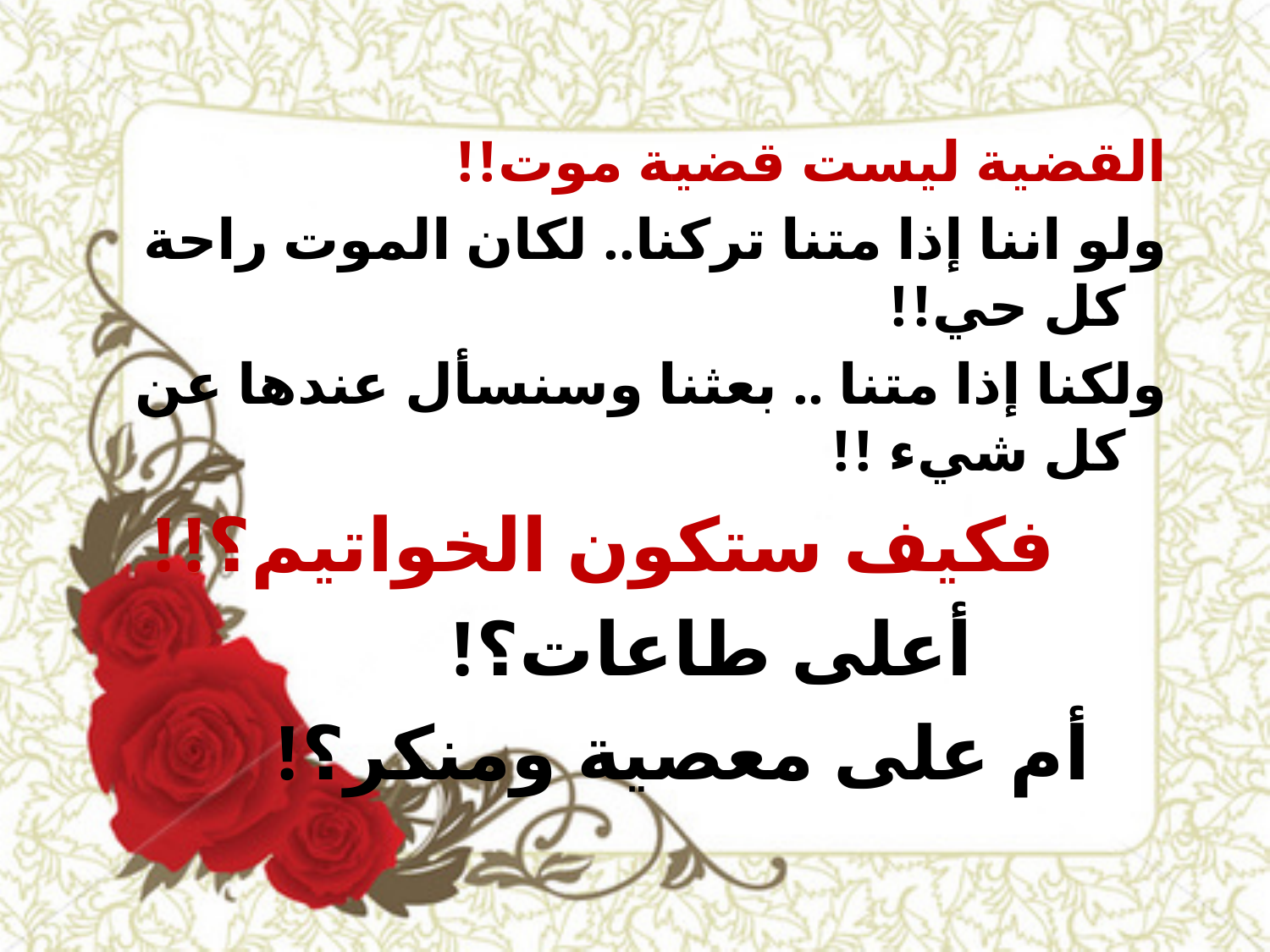

القضية ليست قضية موت!!
ولو اننا إذا متنا تركنا.. لكان الموت راحة كل حي!!
ولكنا إذا متنا .. بعثنا وسنسأل عندها عن كل شيء !!
       فكيف ستكون الخواتيم؟!!
          أعلى طاعات؟!
    أم على معصية ومنكر؟!